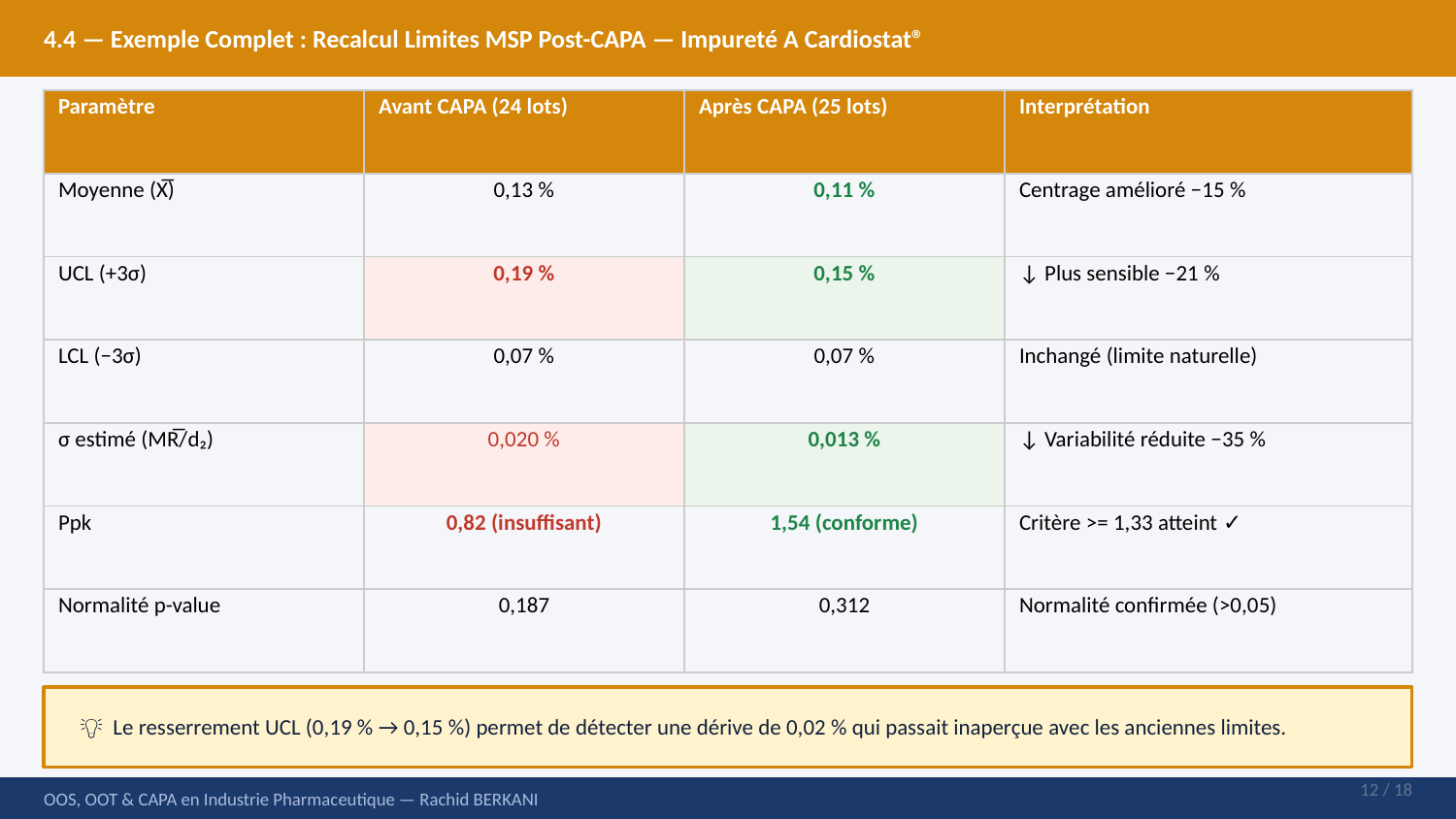

4.4 — Exemple Complet : Recalcul Limites MSP Post-CAPA — Impureté A Cardiostat®
| Paramètre | Avant CAPA (24 lots) | Après CAPA (25 lots) | Interprétation |
| --- | --- | --- | --- |
| Moyenne (X̅) | 0,13 % | 0,11 % | Centrage amélioré −15 % |
| UCL (+3σ) | 0,19 % | 0,15 % | ↓ Plus sensible −21 % |
| LCL (−3σ) | 0,07 % | 0,07 % | Inchangé (limite naturelle) |
| σ estimé (MR̅/d₂) | 0,020 % | 0,013 % | ↓ Variabilité réduite −35 % |
| Ppk | 0,82 (insuffisant) | 1,54 (conforme) | Critère >= 1,33 atteint ✓ |
| Normalité p-value | 0,187 | 0,312 | Normalité confirmée (>0,05) |

💡  Le resserrement UCL (0,19 % → 0,15 %) permet de détecter une dérive de 0,02 % qui passait inaperçue avec les anciennes limites.
12 / 18

OOS, OOT & CAPA en Industrie Pharmaceutique — Rachid BERKANI